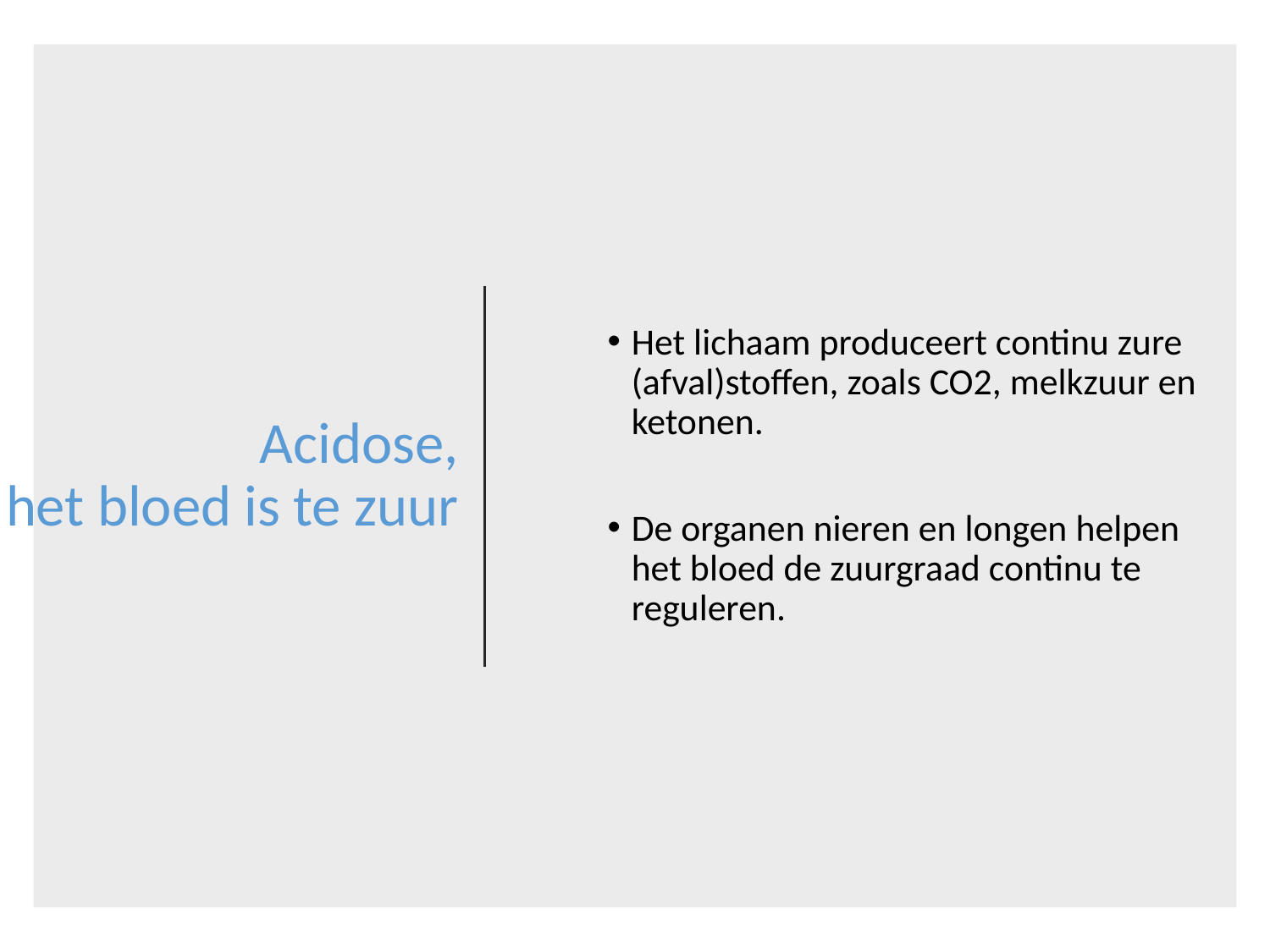

# Acidose, het bloed is te zuur
Het lichaam produceert continu zure (afval)stoffen, zoals CO2, melkzuur en ketonen.

De organen nieren en longen helpen het bloed de zuurgraad continu te reguleren.